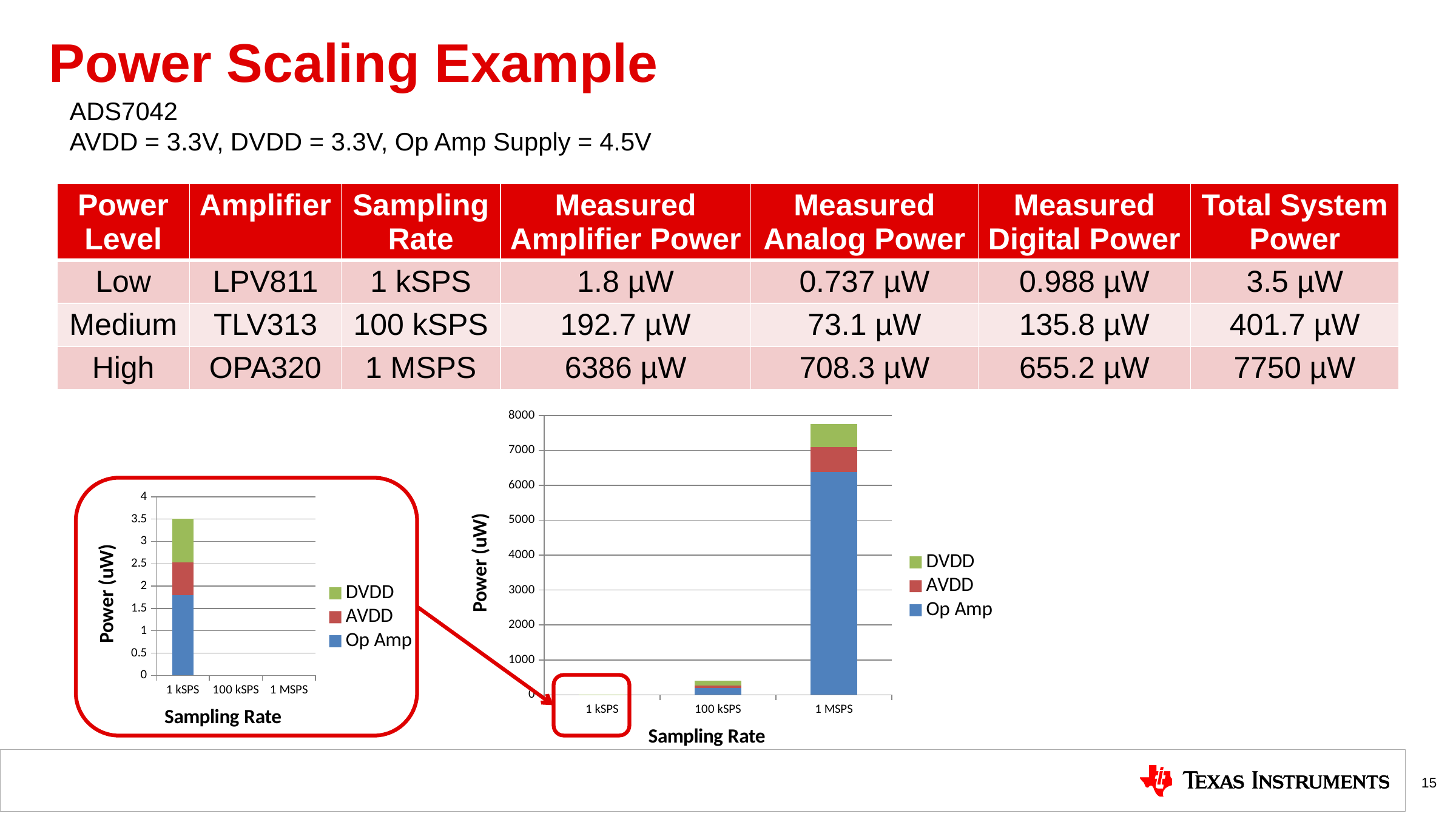

# Power Scaling Example
ADS7042
AVDD = 3.3V, DVDD = 3.3V, Op Amp Supply = 4.5V
| Power Level | Amplifier | Sampling Rate | Measured Amplifier Power | Measured Analog Power | Measured Digital Power | Total System Power |
| --- | --- | --- | --- | --- | --- | --- |
| Low | LPV811 | 1 kSPS | 1.8 µW | 0.737 µW | 0.988 µW | 3.5 µW |
| Medium | TLV313 | 100 kSPS | 192.7 µW | 73.1 µW | 135.8 µW | 401.7 µW |
| High | OPA320 | 1 MSPS | 6386 µW | 708.3 µW | 655.2 µW | 7750 µW |

### Chart

| Category |  |  |  |
|---|---|---|---|
| 1 kSPS | 1.8 | 0.73 | 0.98 |
| 100 kSPS | 192.0 | 73.0 | 136.0 |
| 1 MSPS | 6386.0 | 708.0 | 655.0 |

[unsupported chart]

15